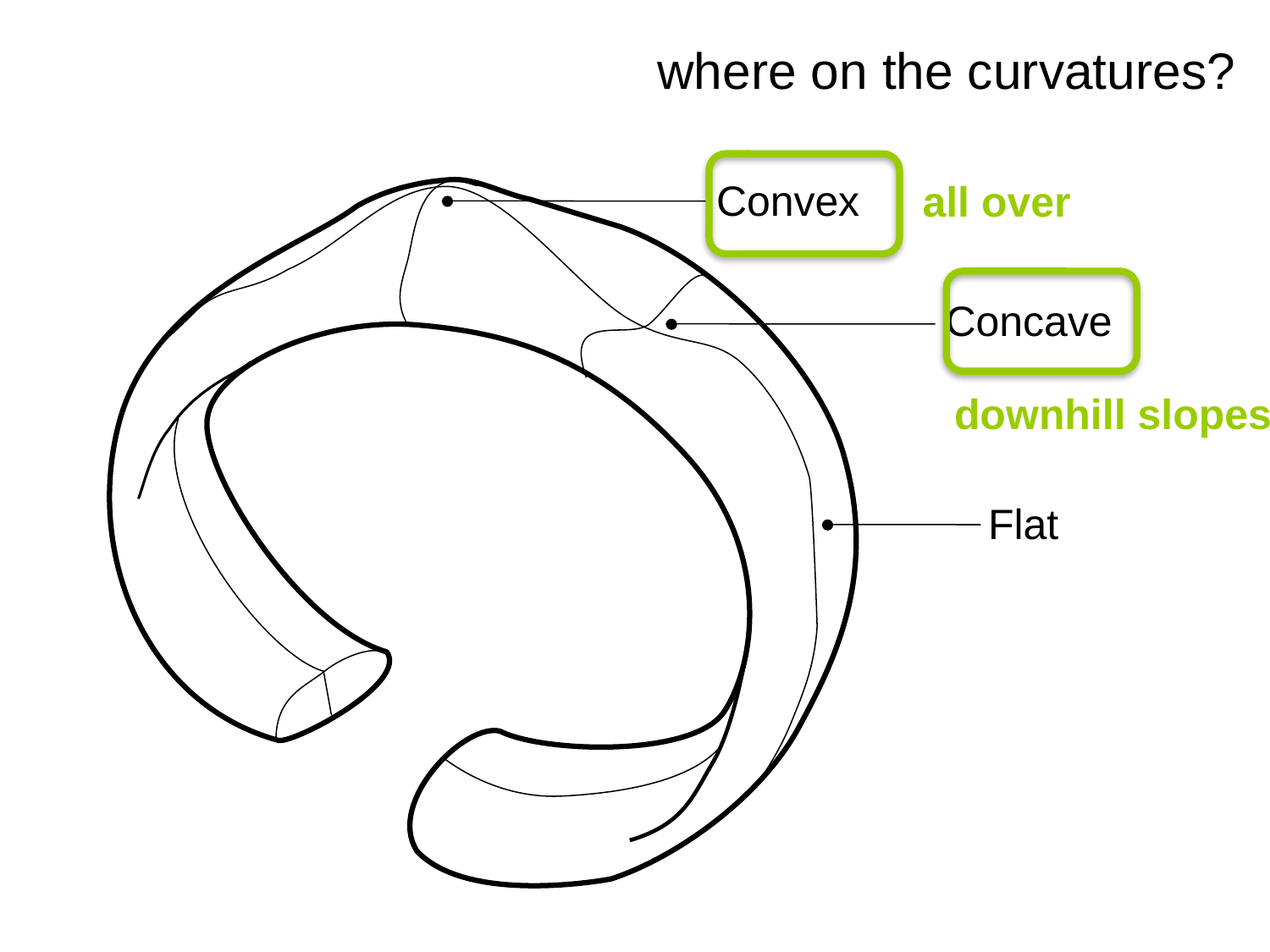

where on the curvatures?

all over
Convex

Concave

Flat

downhill slopes